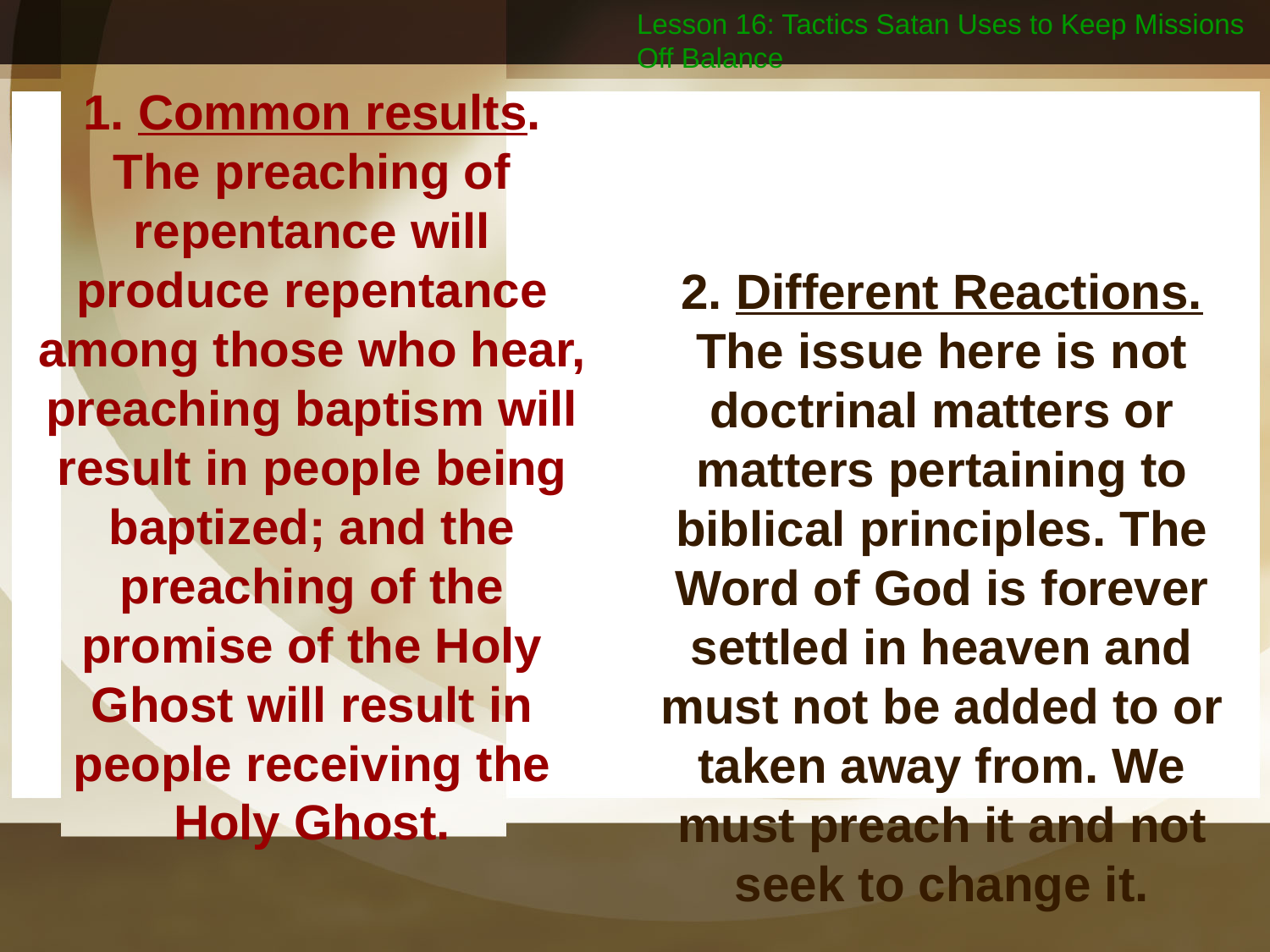

Lesson 16: Tactics Satan Uses to Keep Missions Off Balance
1. Common results. The preaching of repentance will produce repentance among those who hear, preaching baptism will result in people being baptized; and the preaching of the promise of the Holy Ghost will result in people receiving the Holy Ghost.
2. Different Reactions. The issue here is not doctrinal matters or matters pertaining to biblical principles. The Word of God is forever settled in heaven and must not be added to or taken away from. We must preach it and not seek to change it.